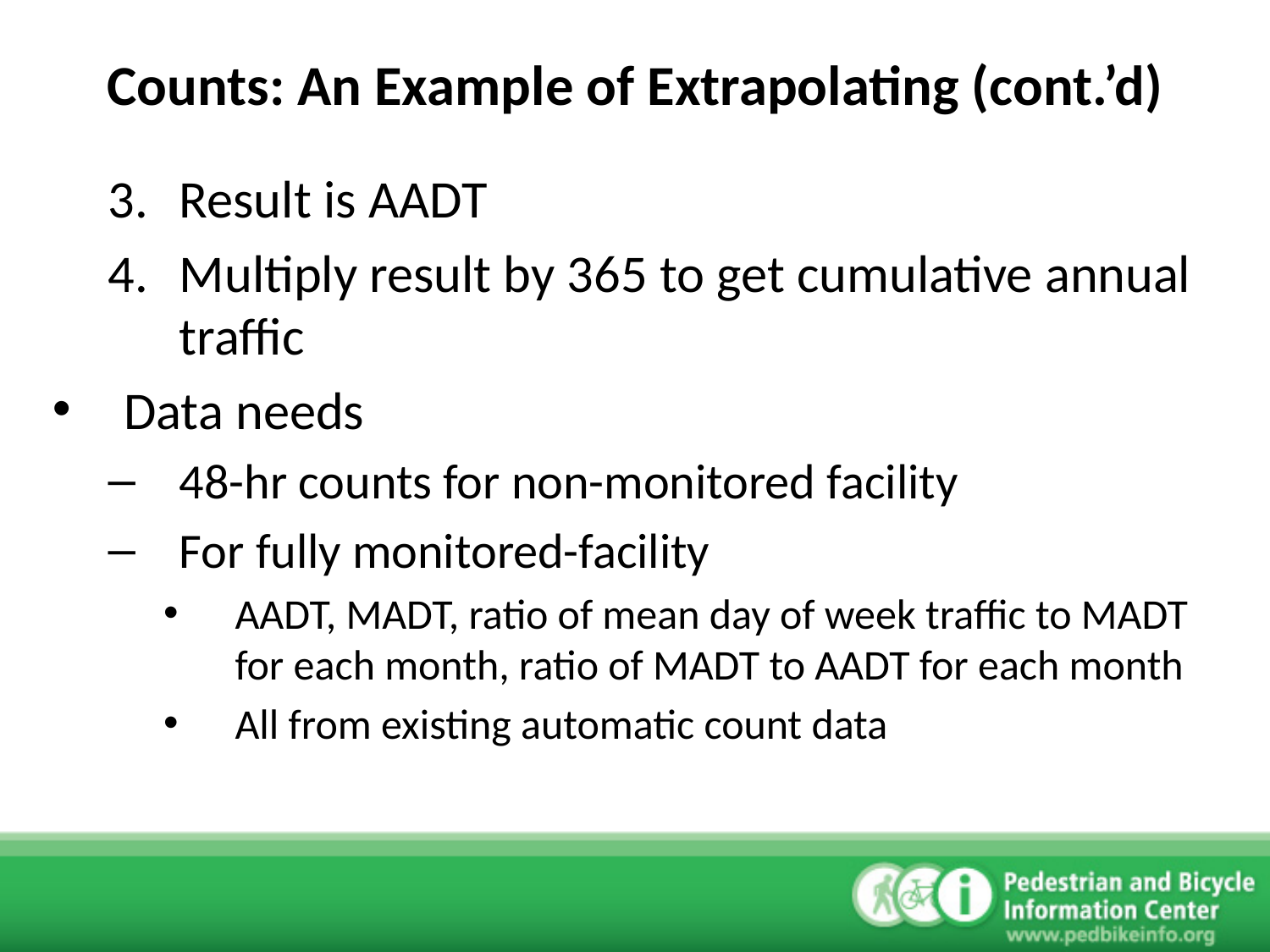

Counts: An Example of Extrapolating (cont.’d)
Result is AADT
Multiply result by 365 to get cumulative annual traffic
Data needs
48-hr counts for non-monitored facility
For fully monitored-facility
AADT, MADT, ratio of mean day of week traffic to MADT for each month, ratio of MADT to AADT for each month
All from existing automatic count data